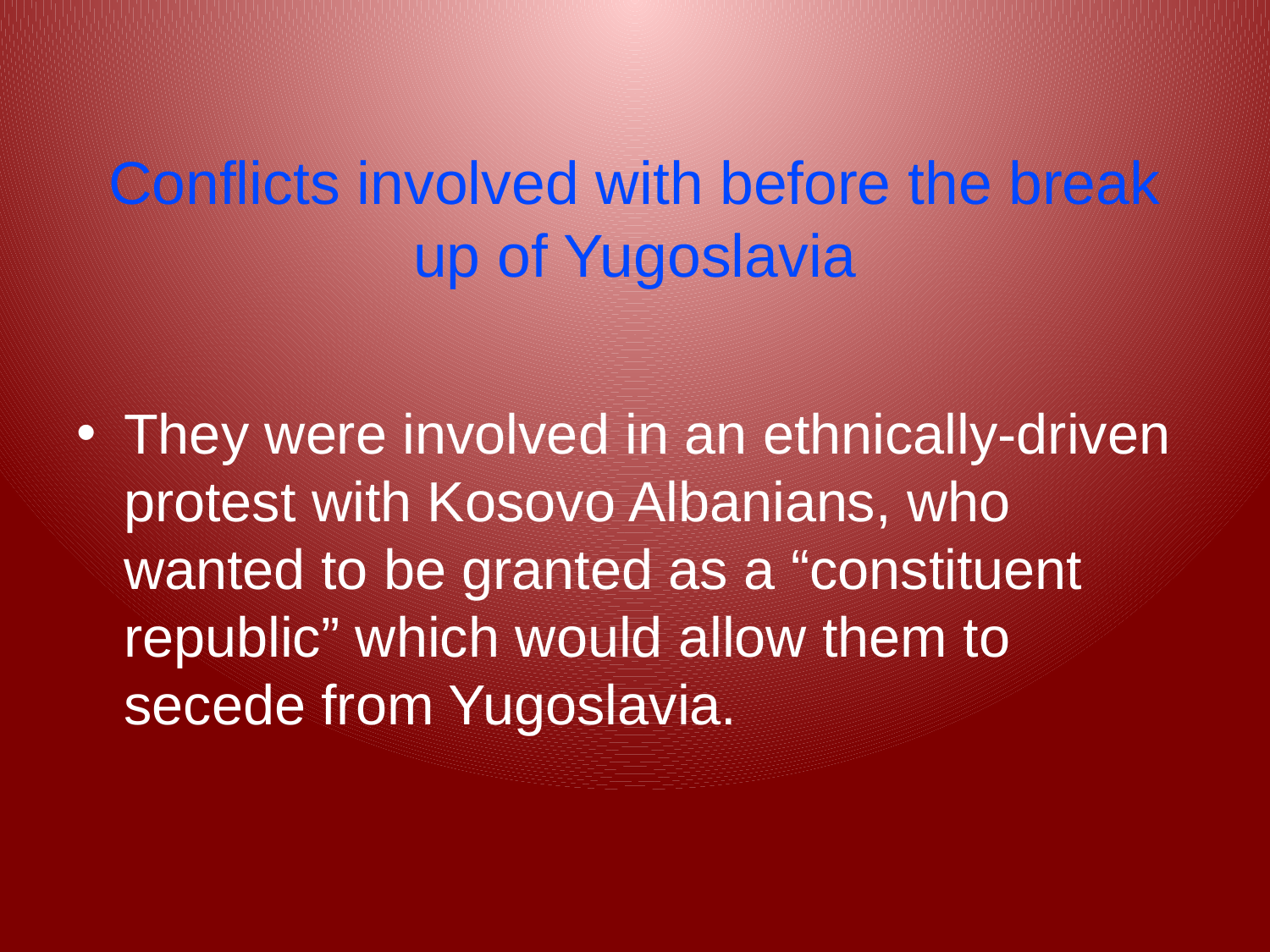

# Conflicts involved with before the break up of Yugoslavia
They were involved in an ethnically-driven protest with Kosovo Albanians, who wanted to be granted as a “constituent republic” which would allow them to secede from Yugoslavia.